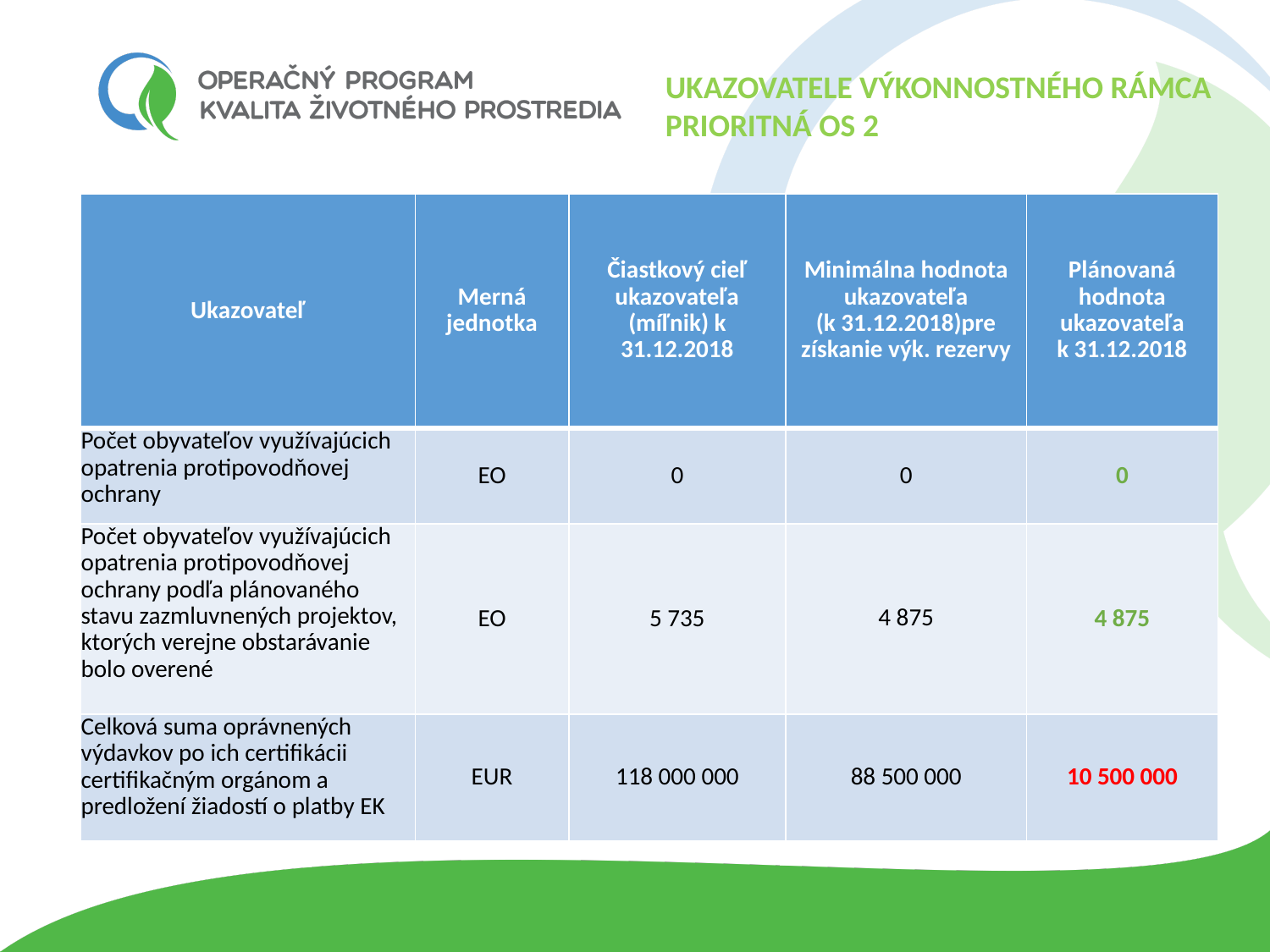

UKAZOVATELE VÝKONNOSTNÉHO RÁMCA Prioritná os 2
| Ukazovateľ | Merná jednotka | Čiastkový cieľ ukazovateľa (míľnik) k 31.12.2018 | Minimálna hodnota ukazovateľa (k 31.12.2018)pre získanie výk. rezervy | Plánovaná hodnota ukazovateľa k 31.12.2018 |
| --- | --- | --- | --- | --- |
| Počet obyvateľov využívajúcich opatrenia protipovodňovej ochrany | EO | 0 | 0 | 0 |
| Počet obyvateľov využívajúcich opatrenia protipovodňovej ochrany podľa plánovaného stavu zazmluvnených projektov, ktorých verejne obstarávanie bolo overené | EO | 5 735 | 4 875 | 4 875 |
| Celková suma oprávnených výdavkov po ich certifikácii certifikačným orgánom a predložení žiadostí o platby EK | EUR | 118 000 000 | 88 500 000 | 10 500 000 |
#